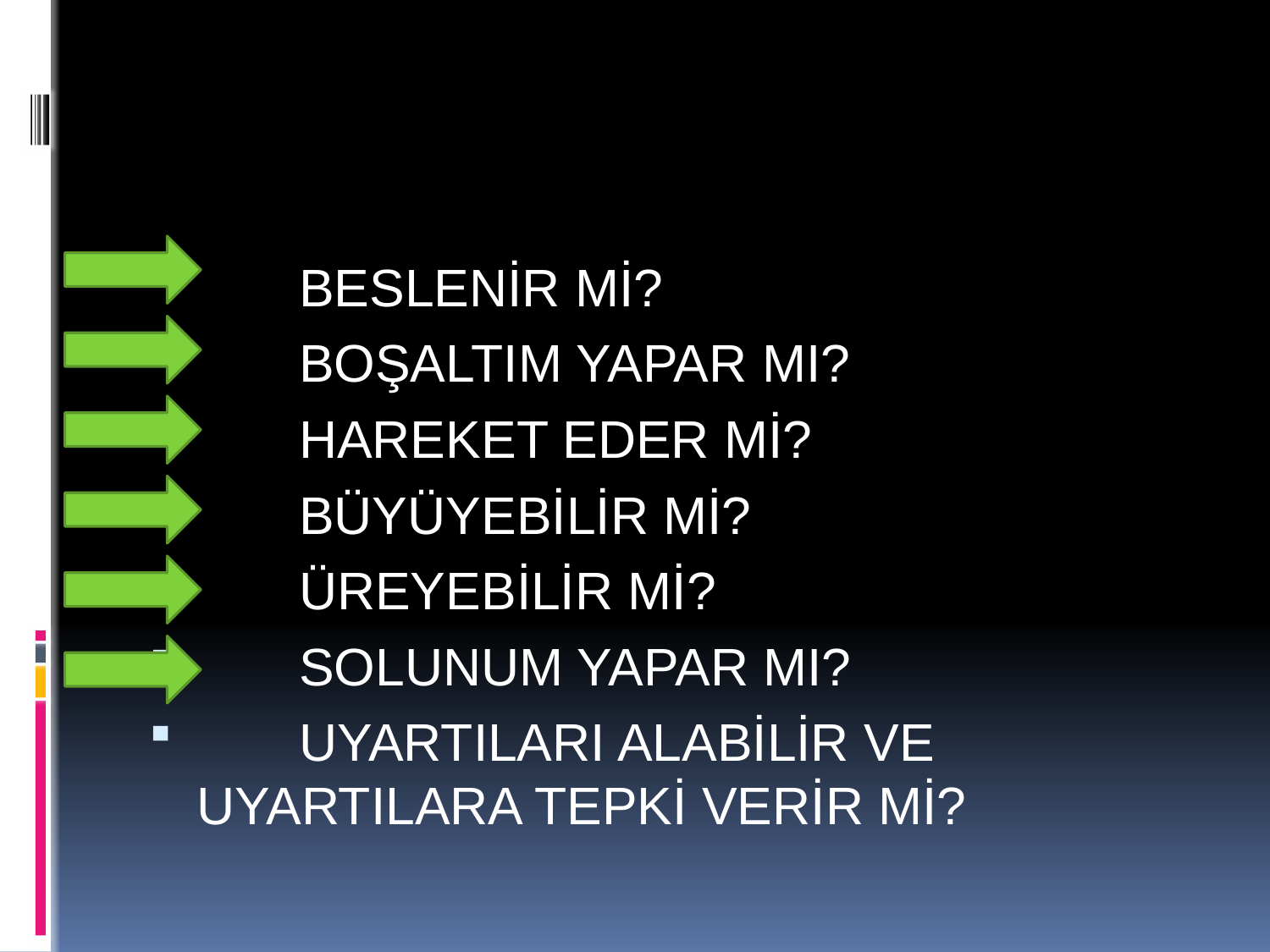

#

       BESLENİR Mİ?
       BOŞALTIM YAPAR MI?
       HAREKET EDER Mİ?
       BÜYÜYEBİLİR Mİ?
       ÜREYEBİLİR Mİ?
       SOLUNUM YAPAR MI?
       UYARTILARI ALABİLİR VE UYARTILARA TEPKİ VERİR Mİ?